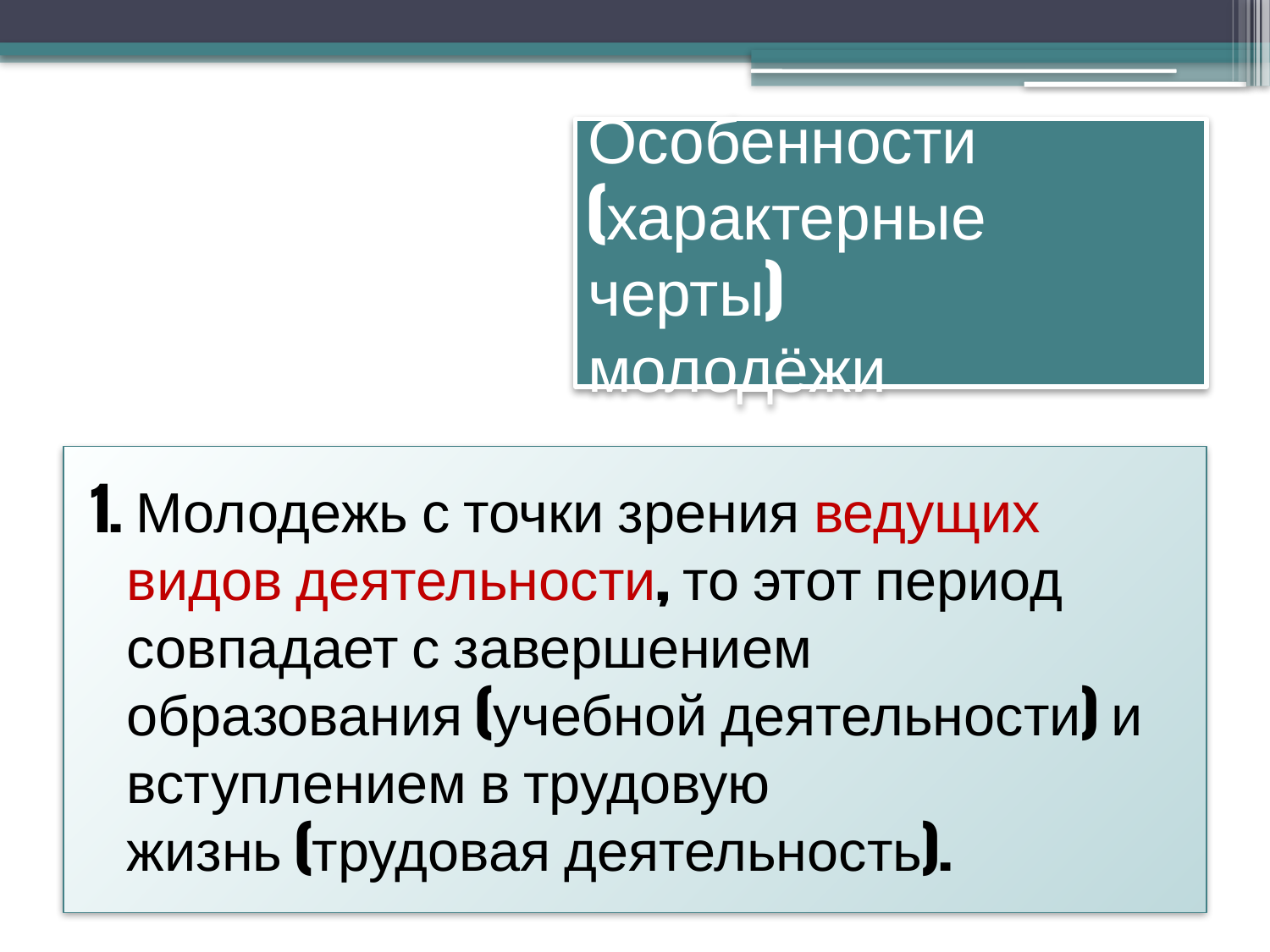

# Особенности (характерные черты) молодёжи
1. Молодежь с точки зрения ведущих видов деятельности, то этот период совпадает с завершением образования (учебной деятельности) и вступлением в трудовую жизнь (трудовая деятельность).